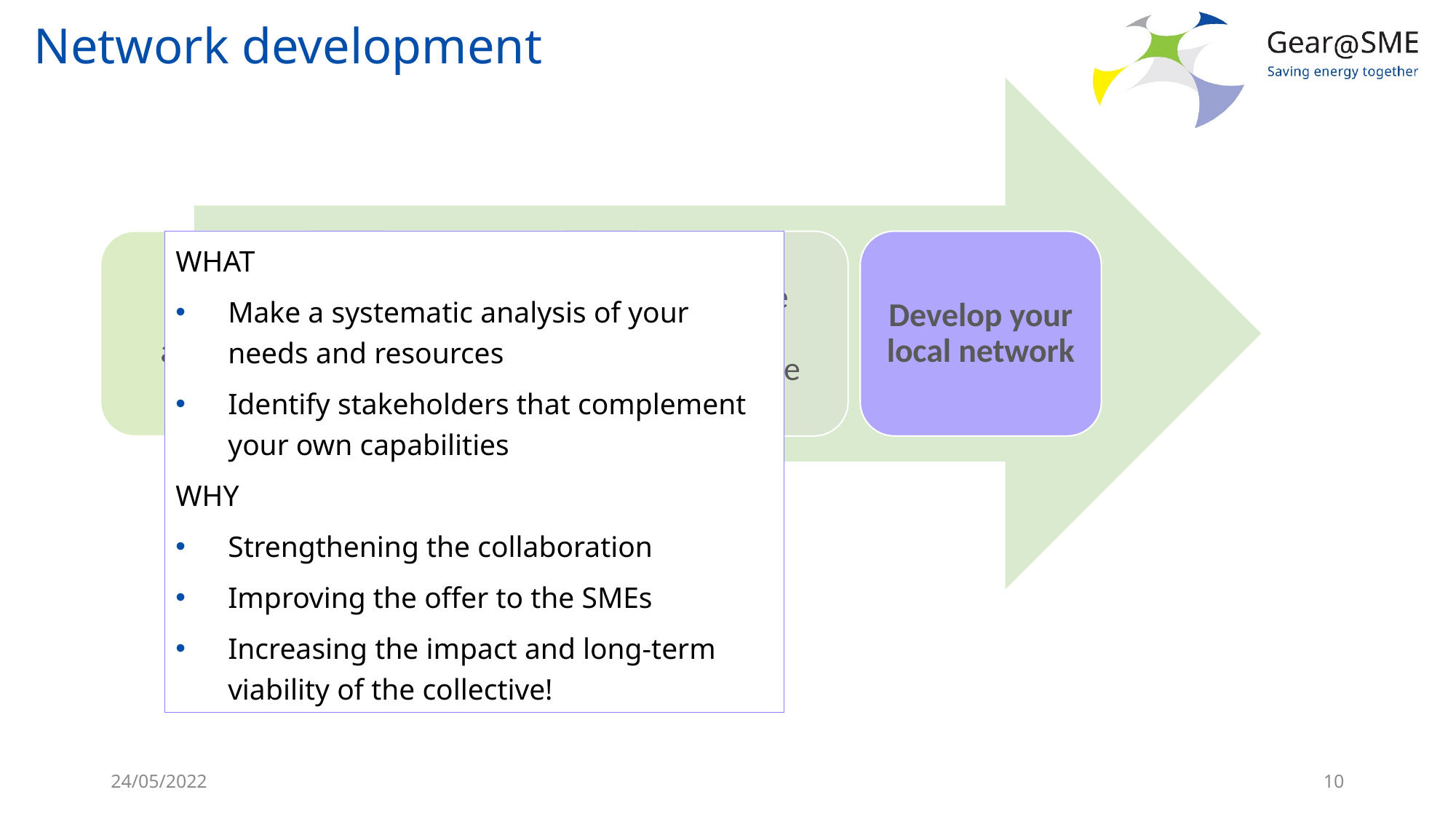

Network development

WHAT
Make a systematic analysis of your needs and resources
Identify stakeholders that complement your own capabilities
WHY
Strengthening the collaboration
Improving the offer to the SMEs
Increasing the impact and long-term viability of the collective!
Set your ambition
Define the services and activities you want to offer
Motivate SMEs to participate
Develop your local network

24/05/2022
10